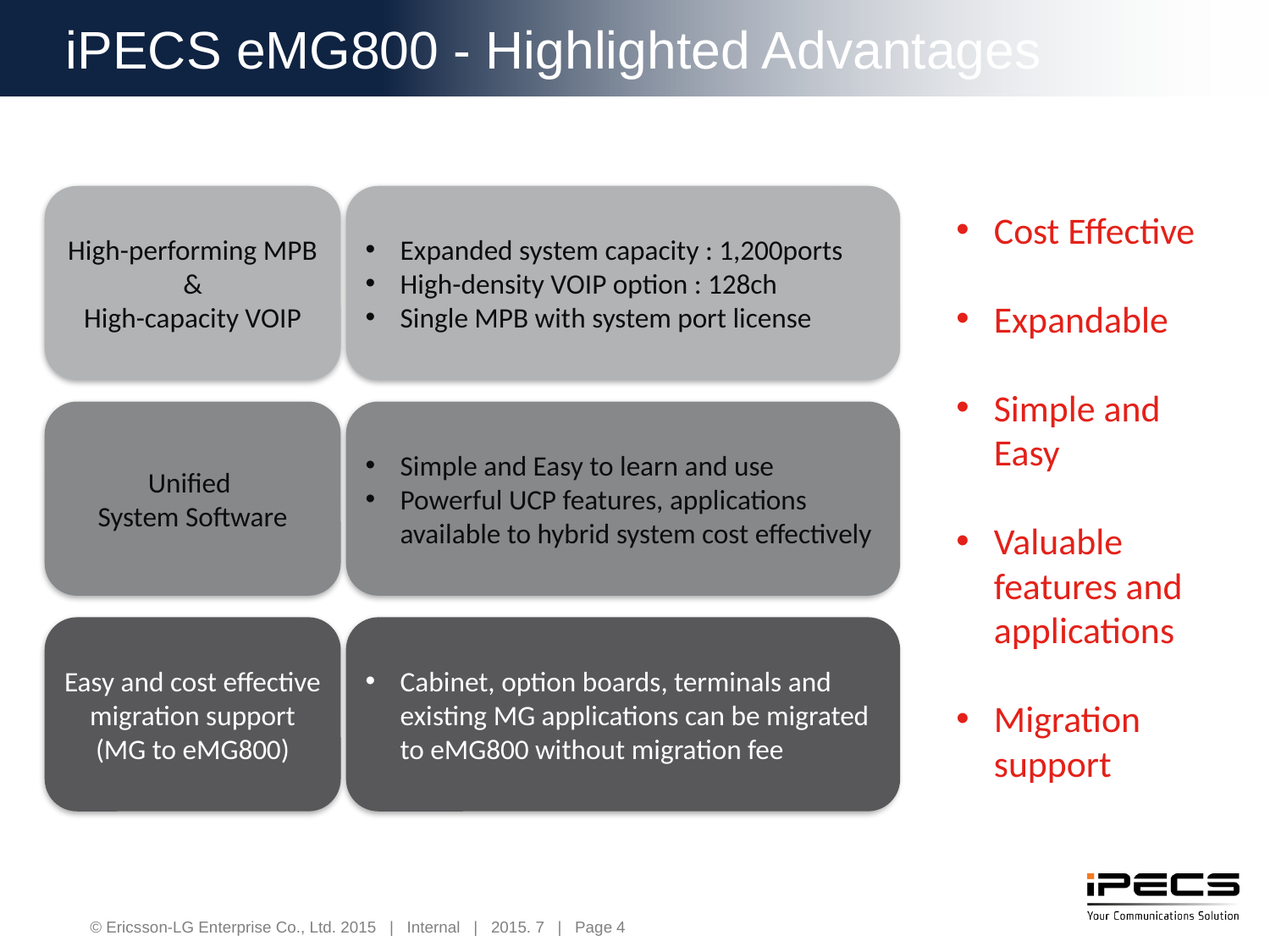

iPECS eMG800 - Highlighted Advantages
High-performing MPB &
High-capacity VOIP
Expanded system capacity : 1,200ports
High-density VOIP option : 128ch
Single MPB with system port license
Unified
System Software
Simple and Easy to learn and use
Powerful UCP features, applications available to hybrid system cost effectively
Easy and cost effective migration support
(MG to eMG800)
Cabinet, option boards, terminals and existing MG applications can be migrated to eMG800 without migration fee
Cost Effective

Expandable

Simple and Easy

Valuable features and applications

Migration support